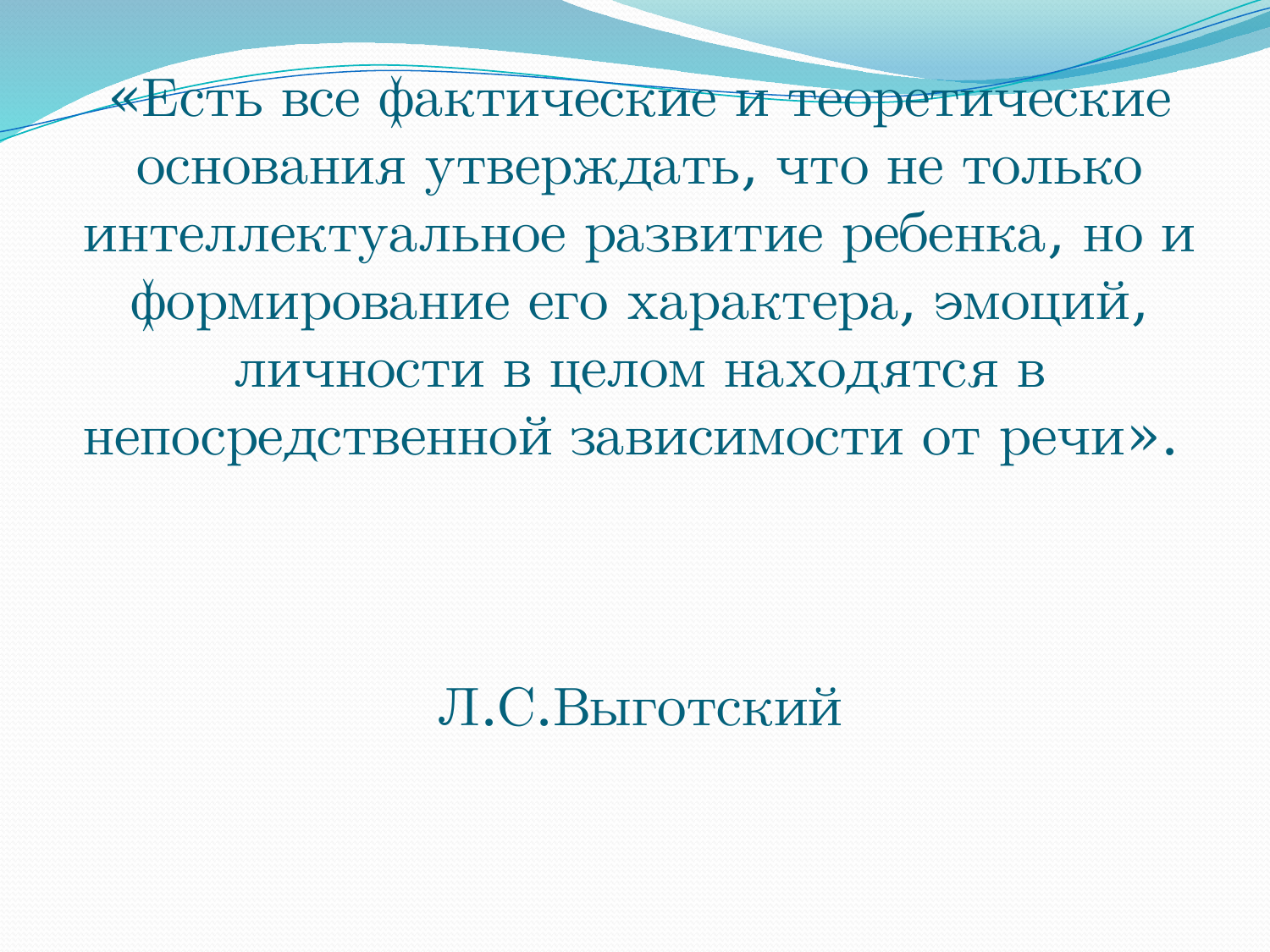

# «Есть все фактические и теоретические основания утверждать, что не только интеллектуальное развитие ребенка, но и формирование его характера, эмоций, личности в целом находятся в непосредственной зависимости от речи». Л.С.Выготский